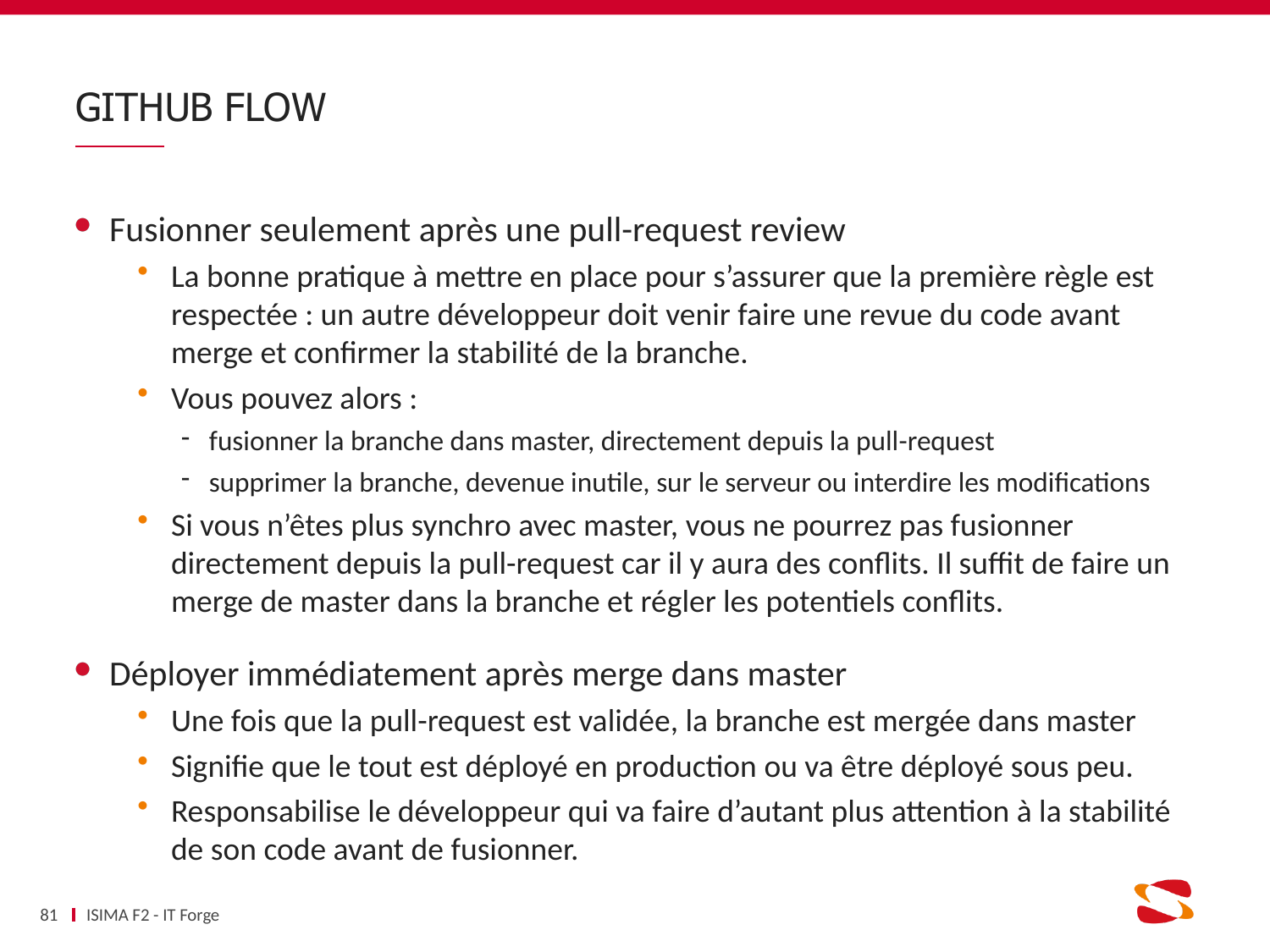

# GITHUB FLOW

Fusionner seulement après une pull-request review
La bonne pratique à mettre en place pour s’assurer que la première règle est respectée : un autre développeur doit venir faire une revue du code avant merge et confirmer la stabilité de la branche.
Vous pouvez alors :
fusionner la branche dans master, directement depuis la pull-request
supprimer la branche, devenue inutile, sur le serveur ou interdire les modifications
Si vous n’êtes plus synchro avec master, vous ne pourrez pas fusionner directement depuis la pull-request car il y aura des conflits. Il suffit de faire un merge de master dans la branche et régler les potentiels conflits.
Déployer immédiatement après merge dans master
Une fois que la pull-request est validée, la branche est mergée dans master
Signifie que le tout est déployé en production ou va être déployé sous peu.
Responsabilise le développeur qui va faire d’autant plus attention à la stabilité de son code avant de fusionner.
81
ISIMA F2 - IT Forge